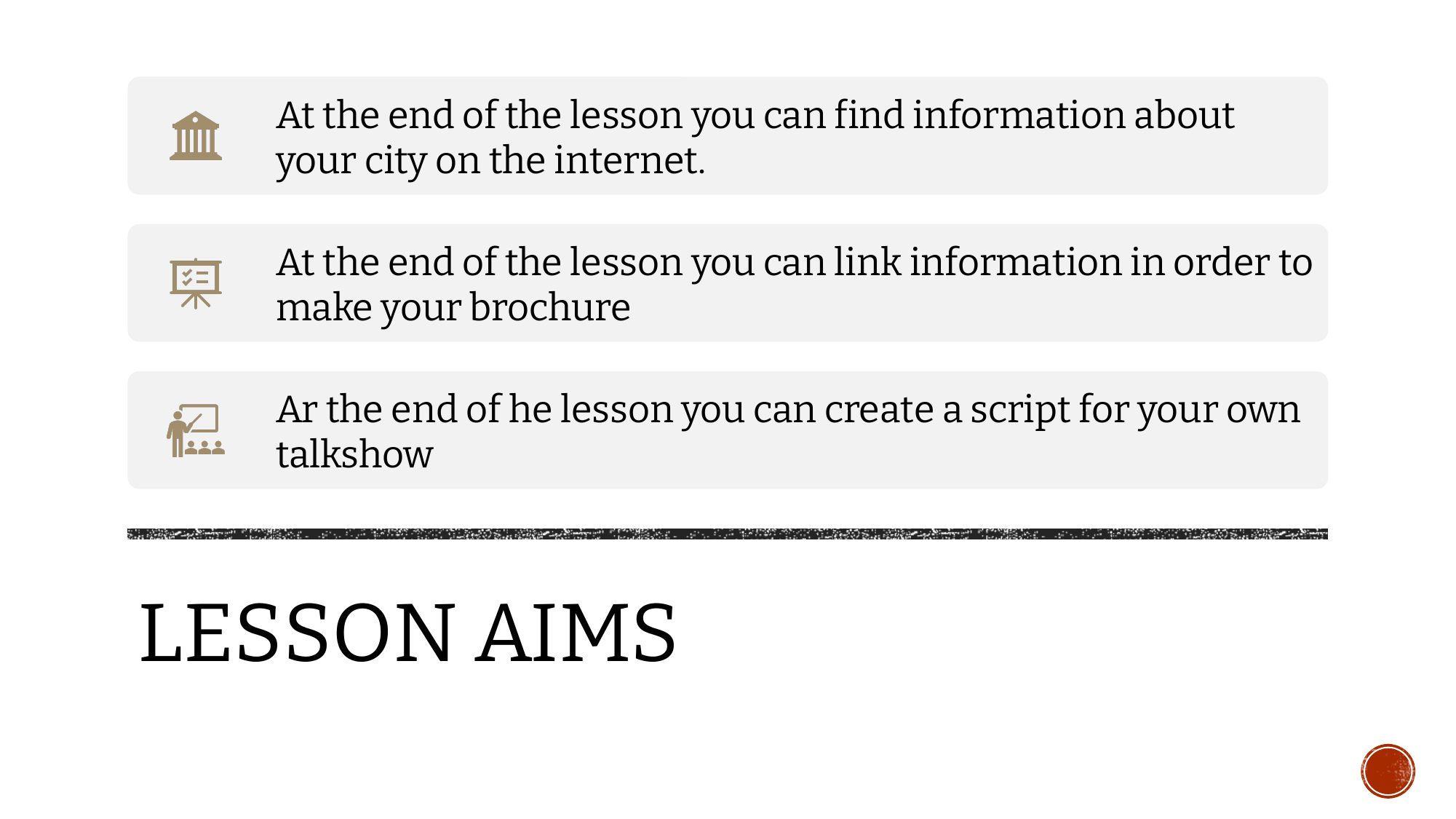

At the end of the lesson you can find information about your city on the internet.
At the end of the lesson you can link information in order to make your brochure
Ar the end of he lesson you can create a script for your own talkshow

# Lesson aims